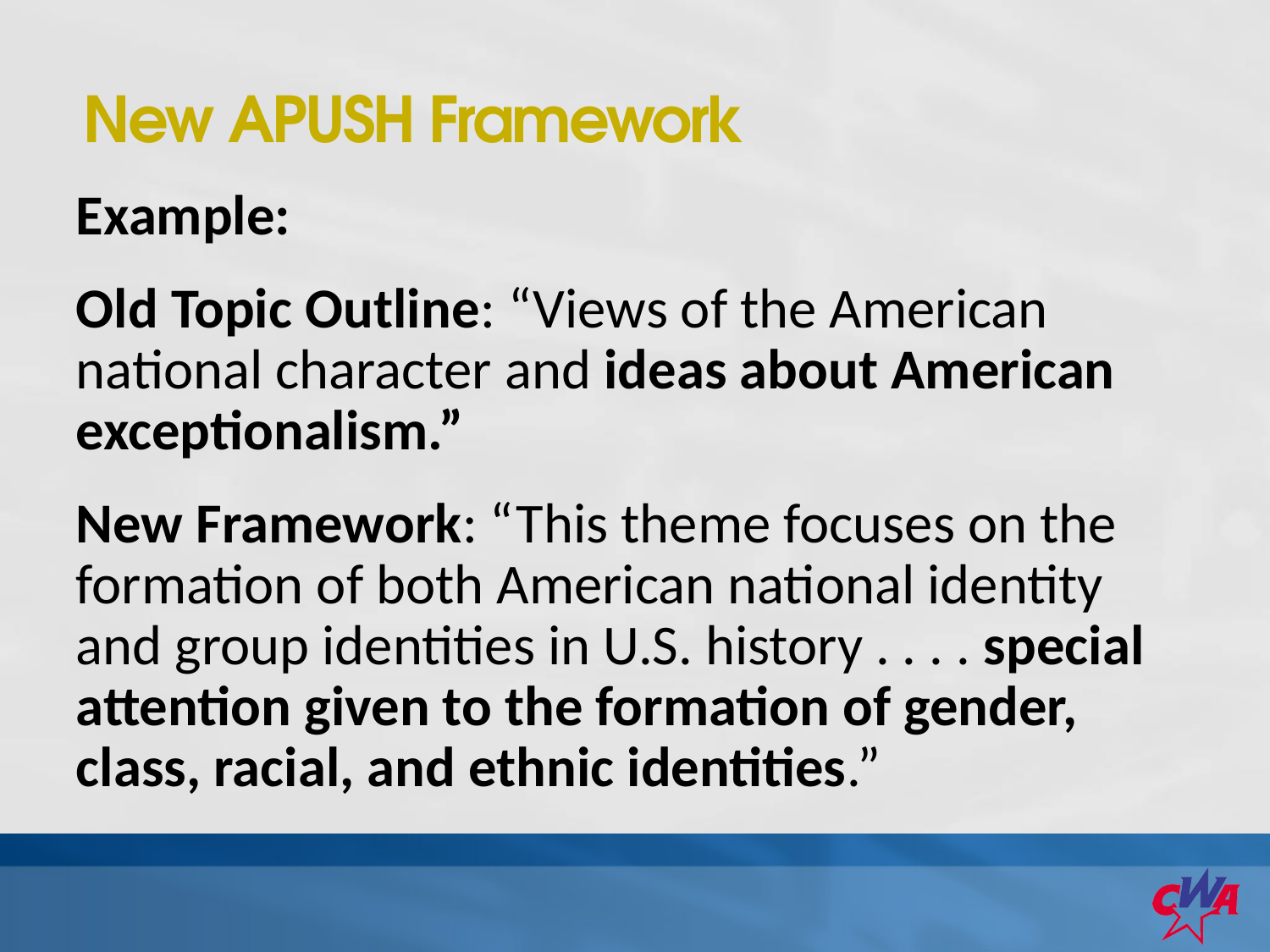

New APUSH Framework
Example:
Old Topic Outline: “Views of the American national character and ideas about American exceptionalism.”
New Framework: “This theme focuses on the formation of both American national identity and group identities in U.S. history . . . . special attention given to the formation of gender, class, racial, and ethnic identities.”